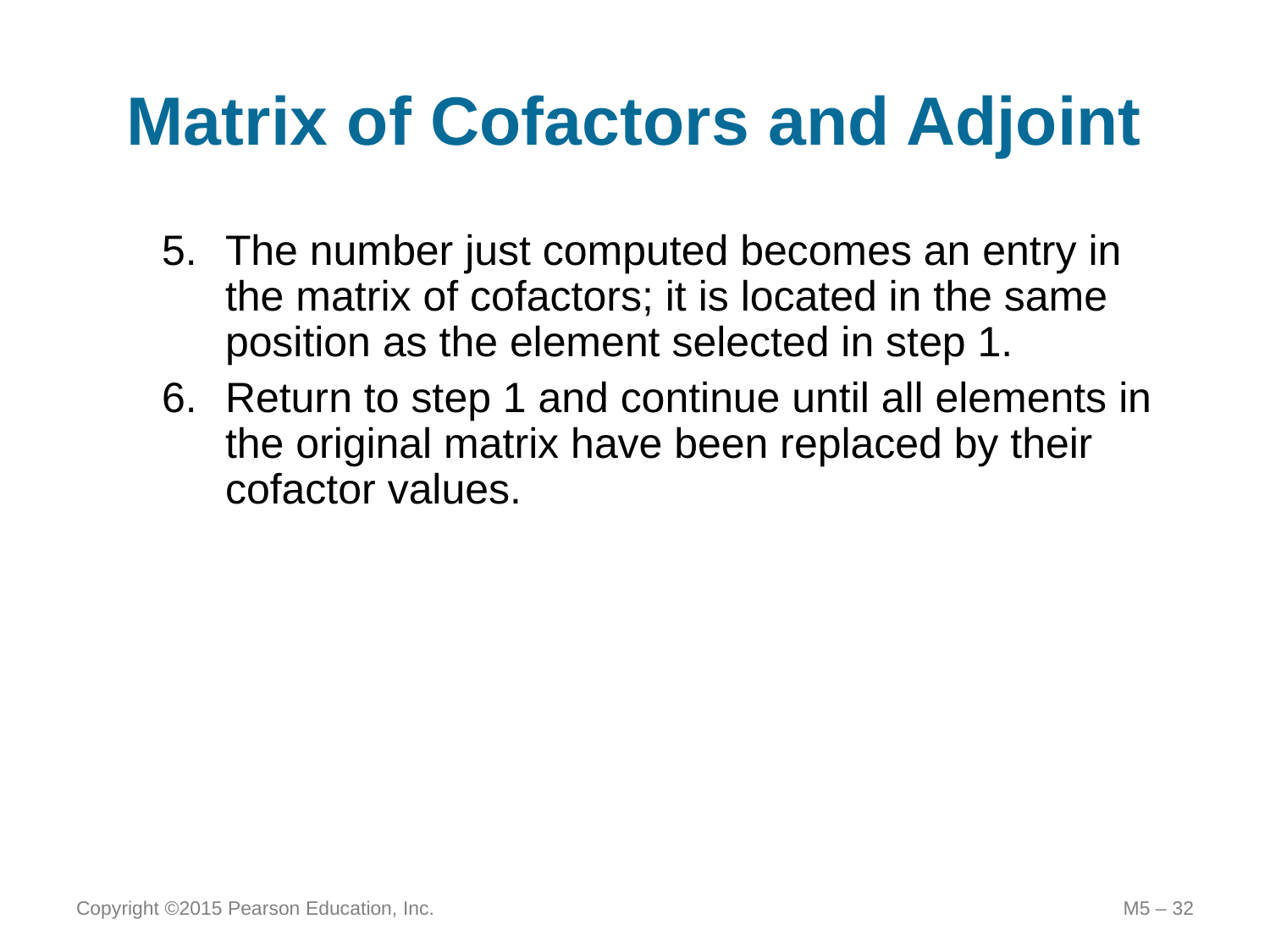

# Matrix of Cofactors and Adjoint
The number just computed becomes an entry in the matrix of cofactors; it is located in the same position as the element selected in step 1.
Return to step 1 and continue until all elements in the original matrix have been replaced by their cofactor values.
Copyright ©2015 Pearson Education, Inc.
M5 – 32